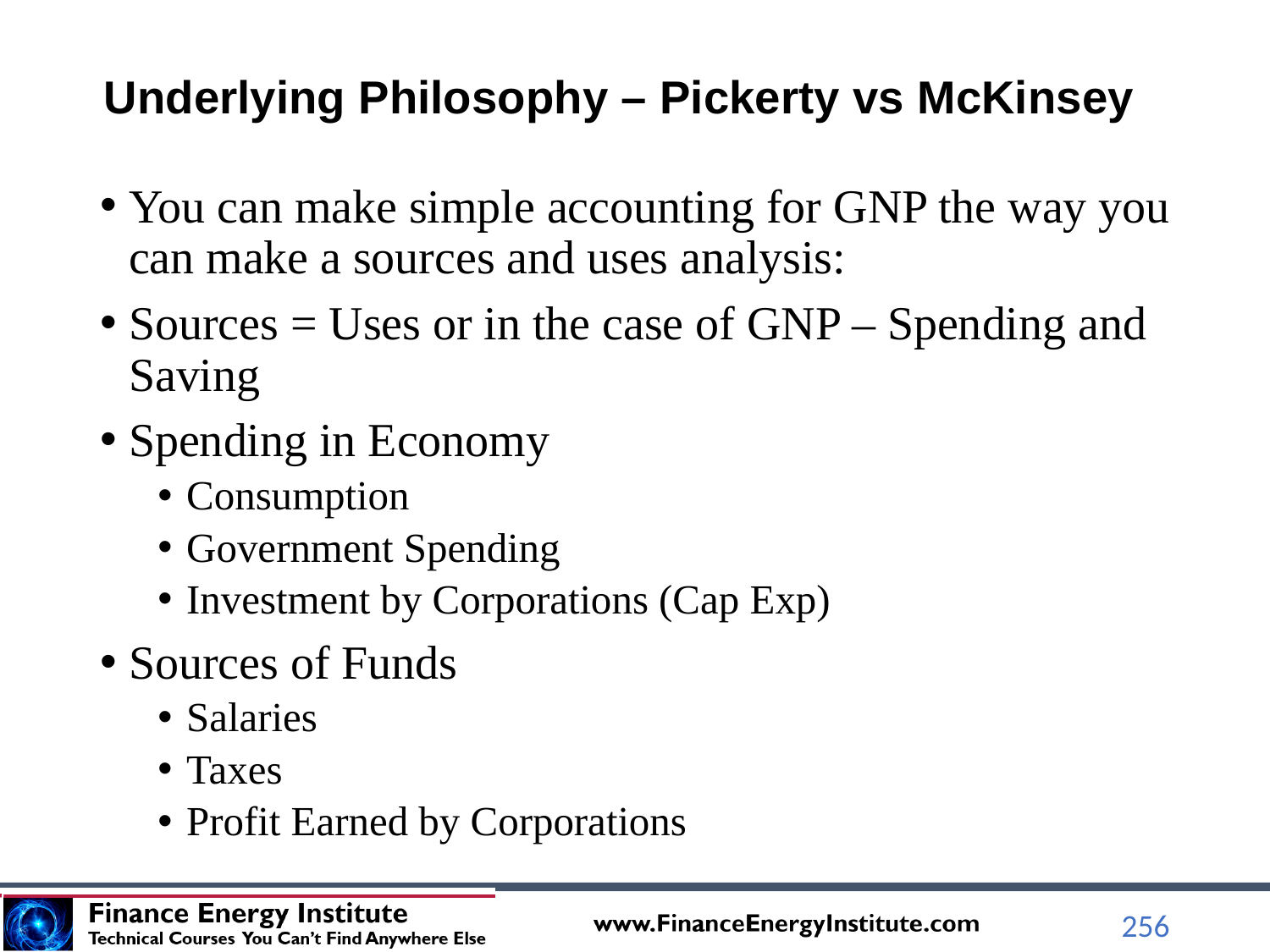

# Underlying Philosophy – Pickerty vs McKinsey
You can make simple accounting for GNP the way you can make a sources and uses analysis:
Sources = Uses or in the case of GNP – Spending and Saving
Spending in Economy
Consumption
Government Spending
Investment by Corporations (Cap Exp)
Sources of Funds
Salaries
Taxes
Profit Earned by Corporations
256